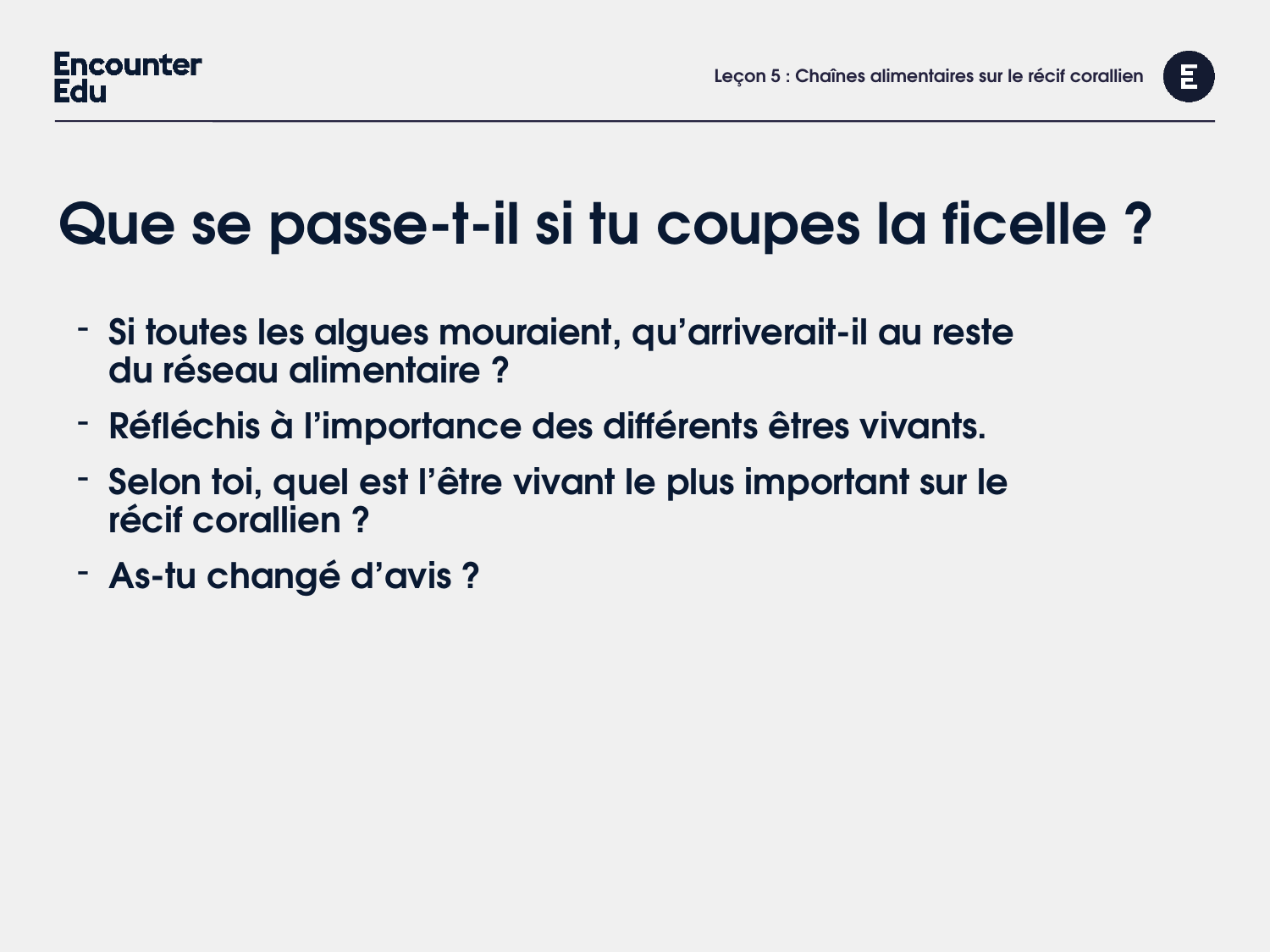

# Leçon 5 : Chaînes alimentaires sur le récif corallien
Que se passe-t-il si tu coupes la ficelle ?
Si toutes les algues mouraient, qu’arriverait-il au reste
du réseau alimentaire ?
Réfléchis à l’importance des différents êtres vivants.
Selon toi, quel est l’être vivant le plus important sur le récif corallien ?
As-tu changé d’avis ?